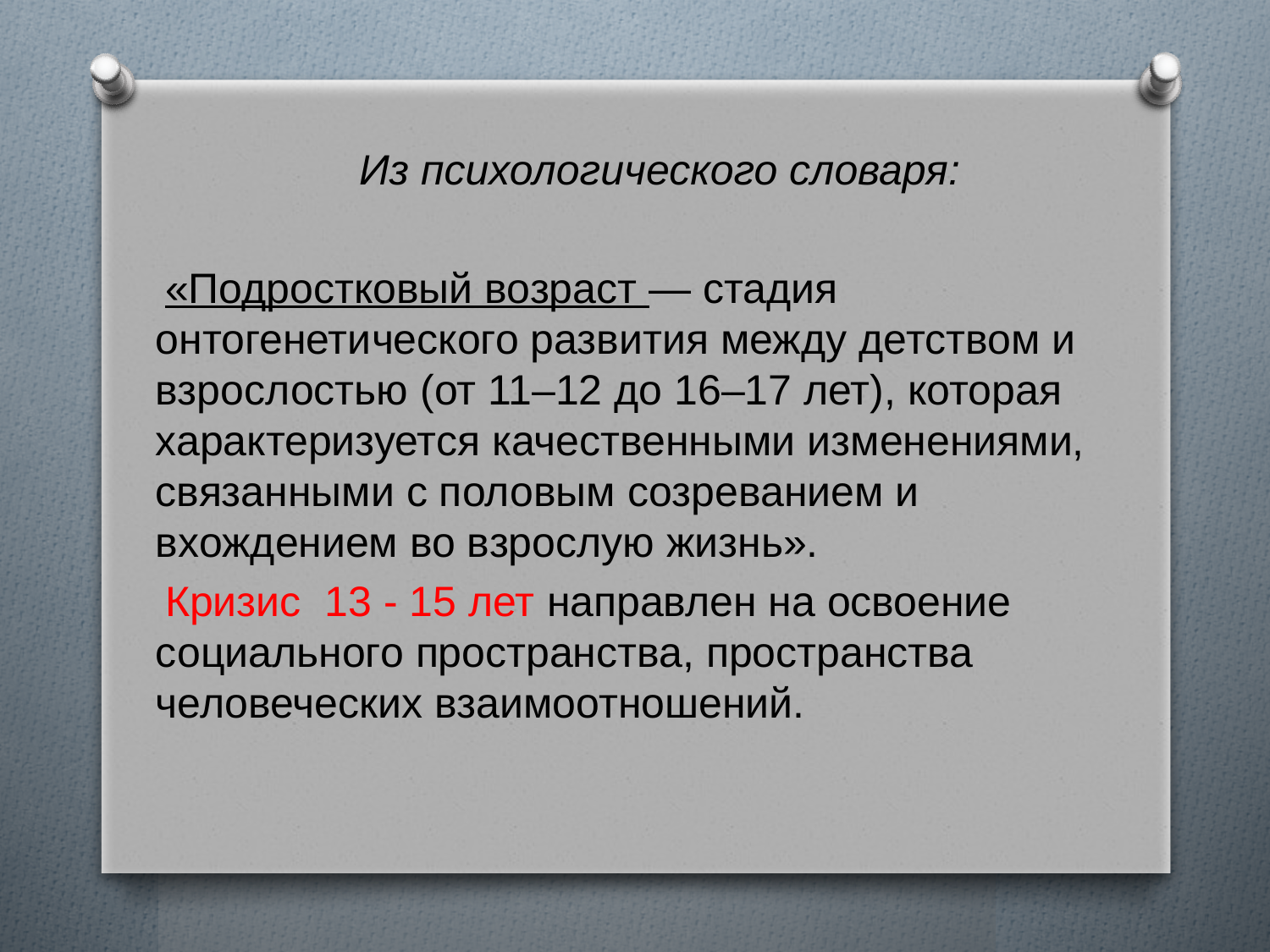

Из психологического словаря:

    «Подростковый возраст — стадия онтогенетического развития между детством и взрослостью (от 11–12 до 16–17 лет), которая характеризуется качественными изменениями, связанными с половым созреванием и вхождением во взрослую жизнь».
    Кризис  13 - 15 лет направлен на освоение социального пространства, пространства человеческих взаимоотношений.